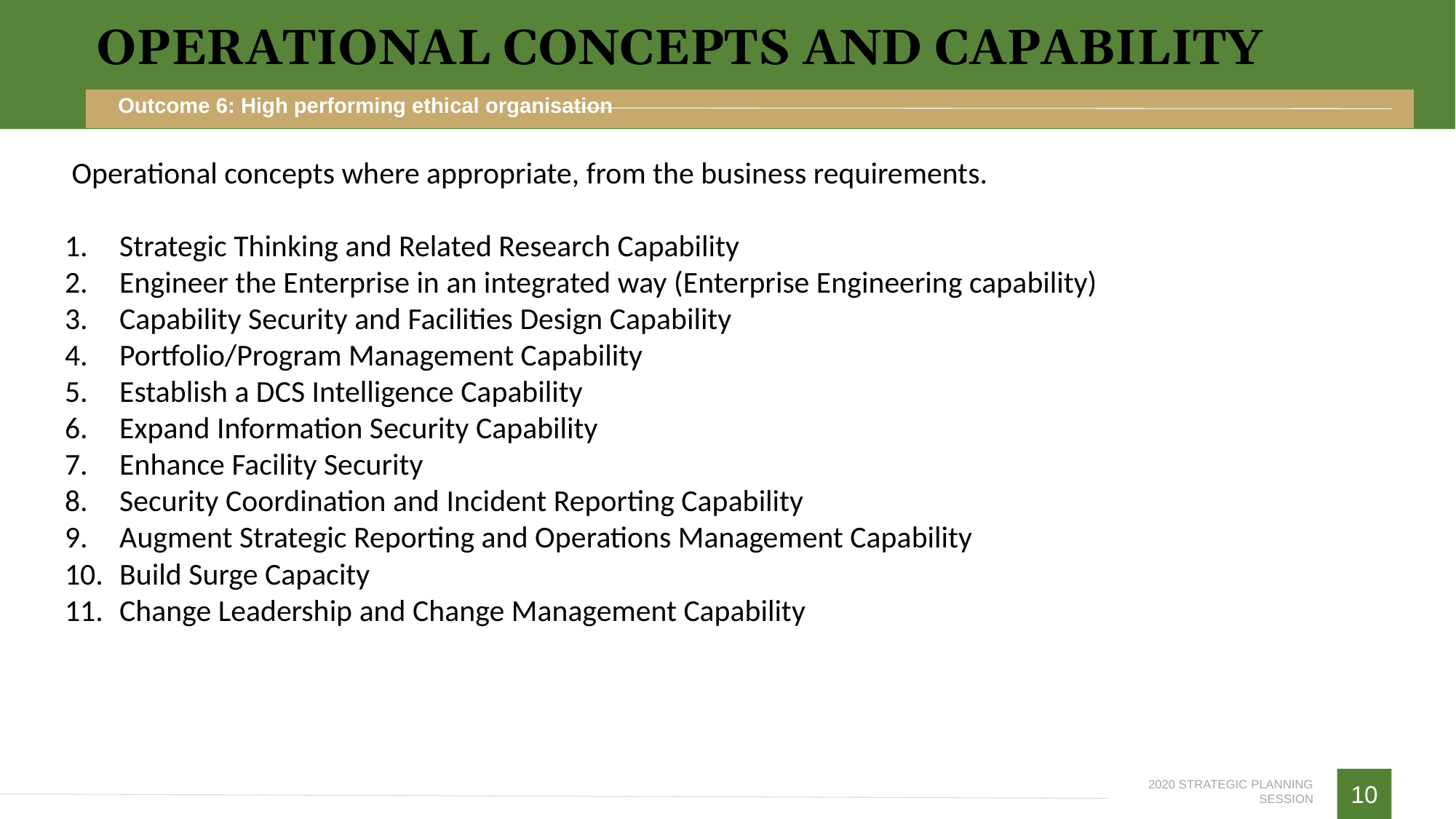

OPERATIONAL CONCEPTS AND CAPABILITY

Outcome 6: High performing ethical organisation
 Operational concepts where appropriate, from the business requirements.

Strategic Thinking and Related Research Capability
Engineer the Enterprise in an integrated way (Enterprise Engineering capability)
Capability Security and Facilities Design Capability
Portfolio/Program Management Capability
Establish a DCS Intelligence Capability
Expand Information Security Capability
Enhance Facility Security
Security Coordination and Incident Reporting Capability
Augment Strategic Reporting and Operations Management Capability
Build Surge Capacity
Change Leadership and Change Management Capability